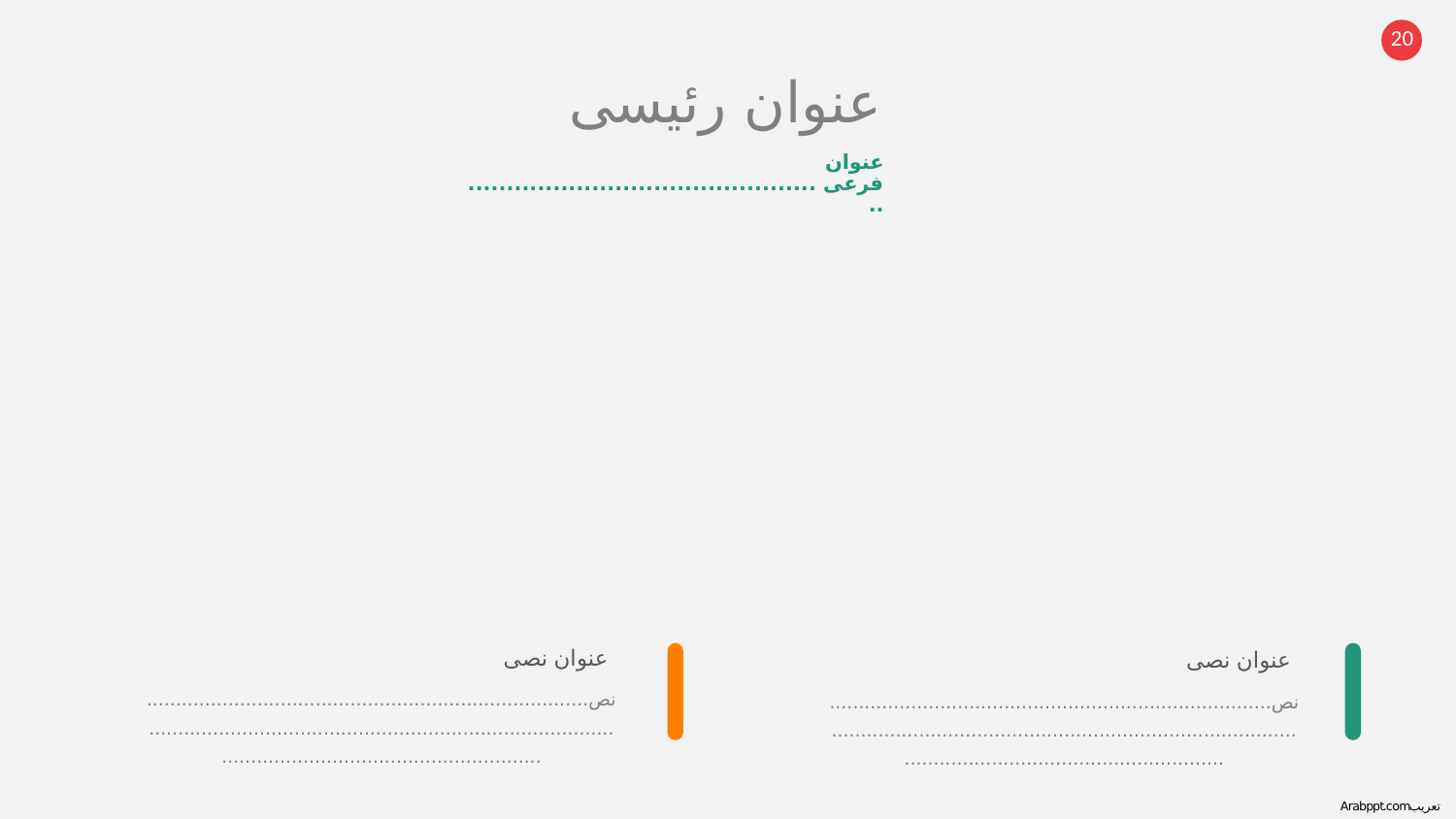

عنوان رئيسى
عنوان فرعى ...............................................

عنوان نصى
نص...................................................................................................................................................................................................................
عنوان نصى
نص...................................................................................................................................................................................................................